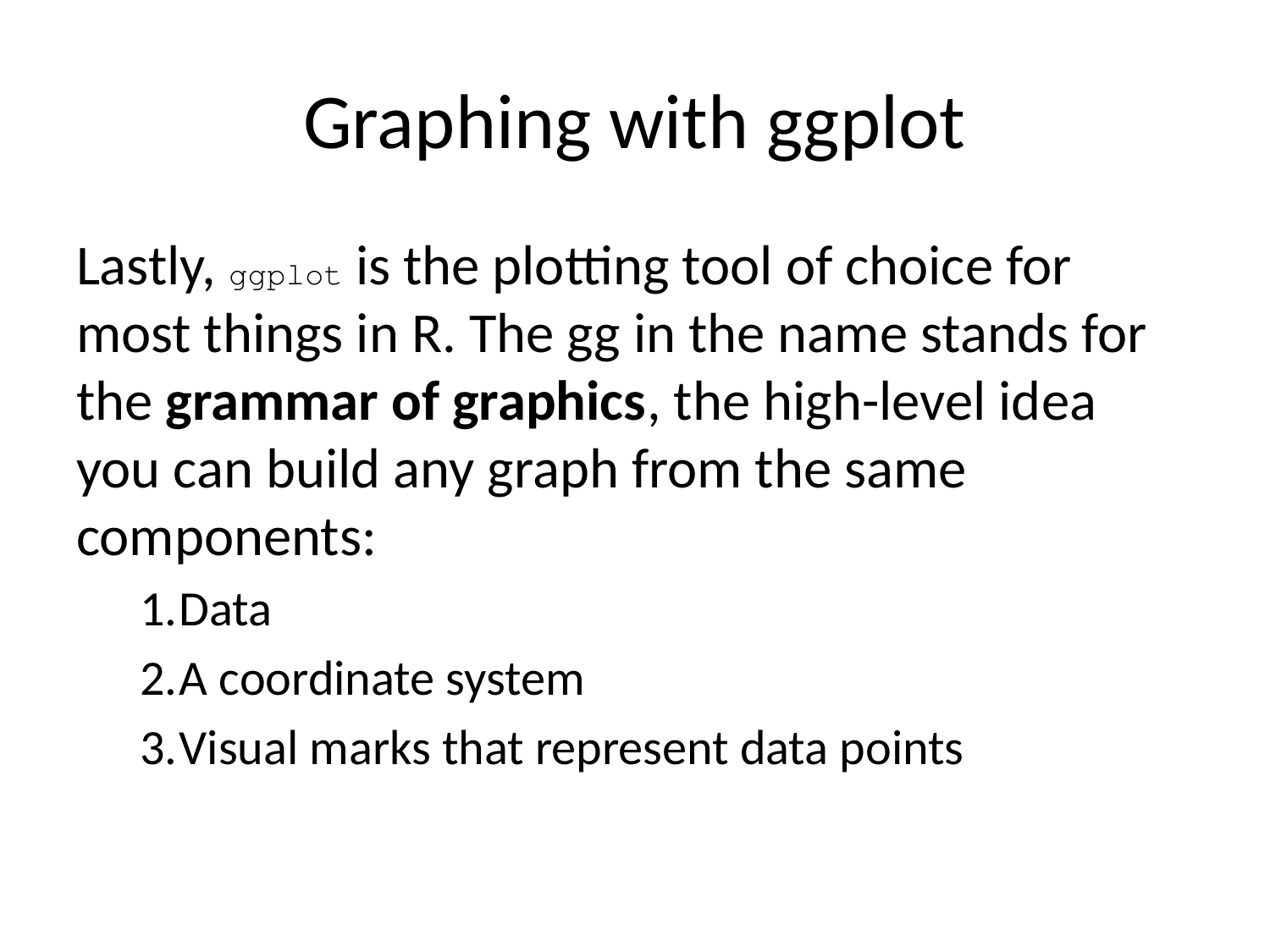

# Graphing with ggplot
Lastly, ggplot is the plotting tool of choice for most things in R. The gg in the name stands for the grammar of graphics, the high-level idea you can build any graph from the same components:
Data
A coordinate system
Visual marks that represent data points